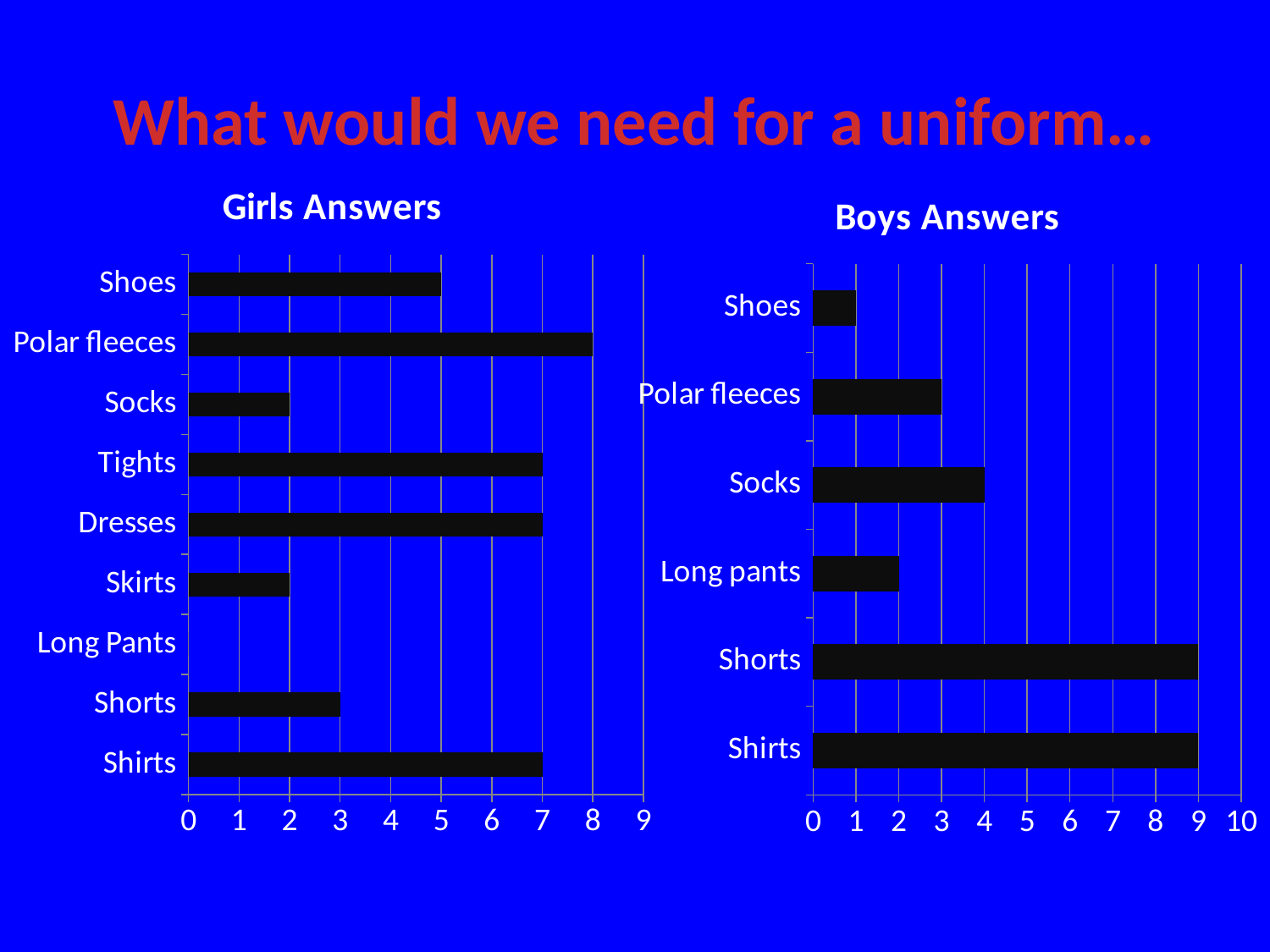

# What would we need for a uniform…

### Chart: Girls Answers

| Category | Column1 |
|---|---|
| Shirts | 7.0 |
| Shorts | 3.0 |
| Long Pants | 0.0 |
| Skirts | 2.0 |
| Dresses | 7.0 |
| Tights | 7.0 |
| Socks | 2.0 |
| Polar fleeces | 8.0 |
| Shoes | 5.0 |

### Chart: Boys Answers

| Category | Column3 |
|---|---|
| Shirts | 9.0 |
| Shorts | 9.0 |
| Long pants | 2.0 |
| Socks | 4.0 |
| Polar fleeces | 3.0 |
| Shoes | 1.0 |